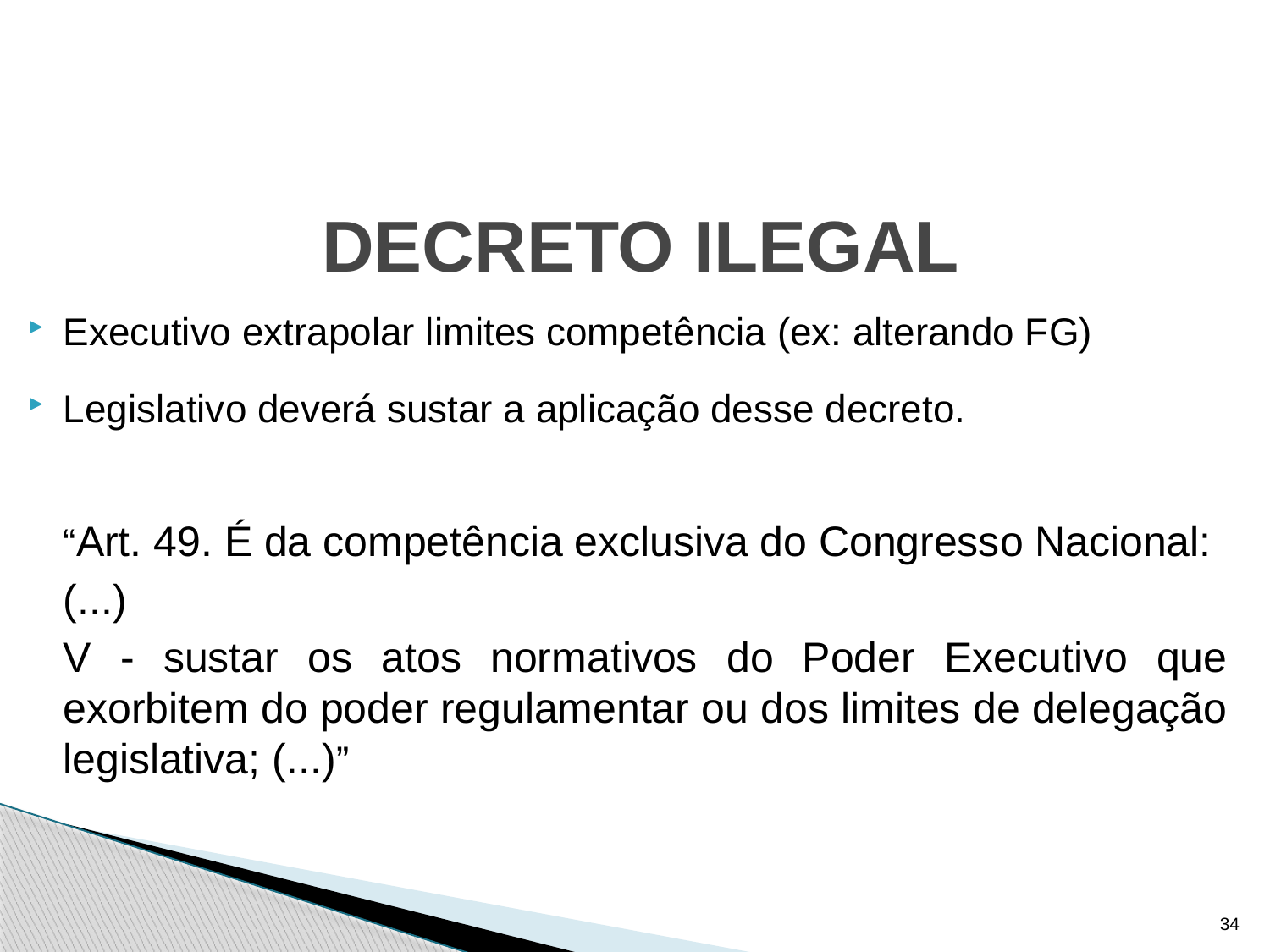

# DECRETO ILEGAL
Executivo extrapolar limites competência (ex: alterando FG)
Legislativo deverá sustar a aplicação desse decreto.

	“Art. 49. É da competência exclusiva do Congresso Nacional:
	(...)
	V - sustar os atos normativos do Poder Executivo que exorbitem do poder regulamentar ou dos limites de delegação legislativa; (...)”

34